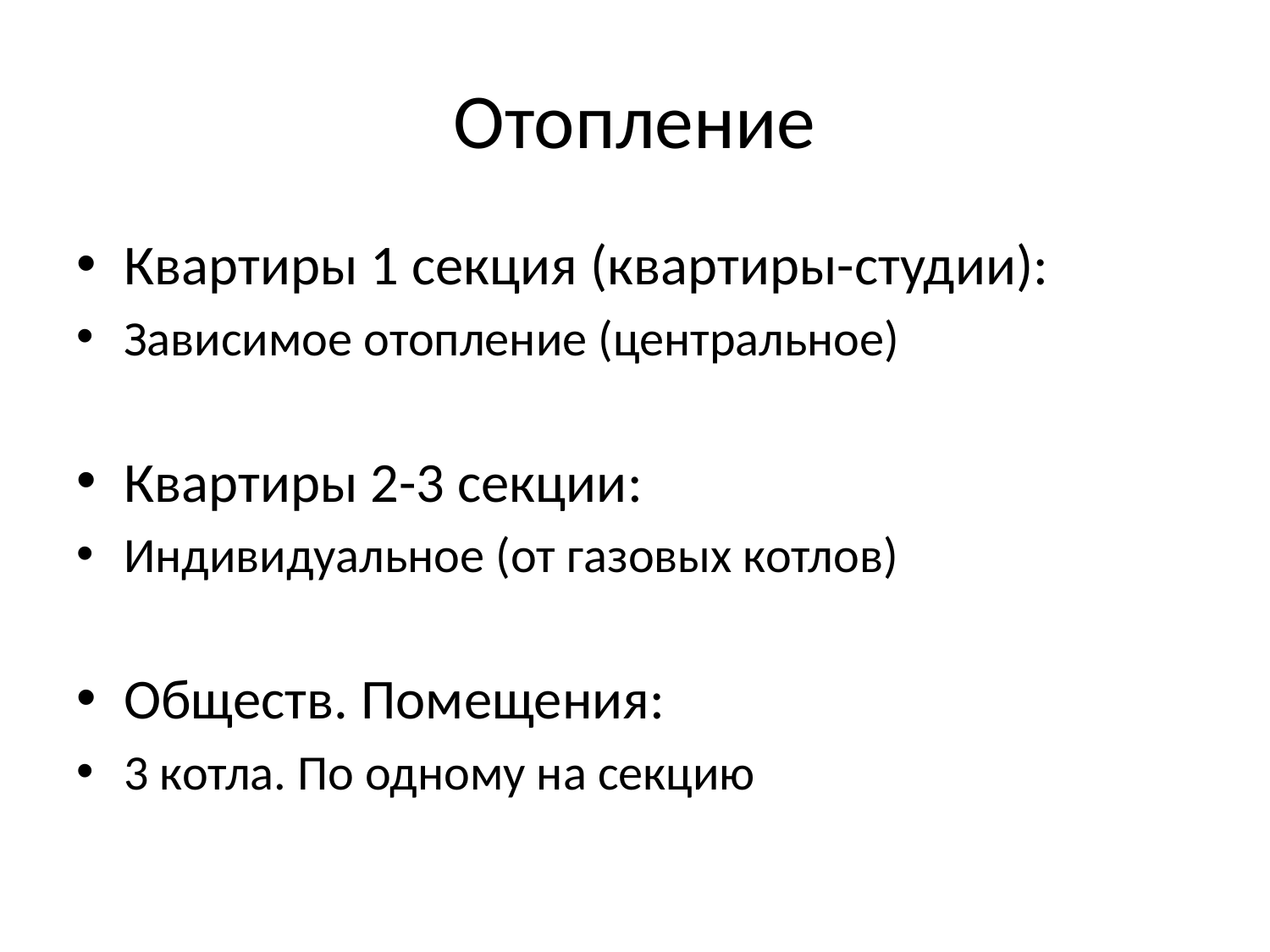

# Отопление
Квартиры 1 секция (квартиры-студии):
Зависимое отопление (центральное)

Квартиры 2-3 секции:
Индивидуальное (от газовых котлов)

Обществ. Помещения:
3 котла. По одному на секцию